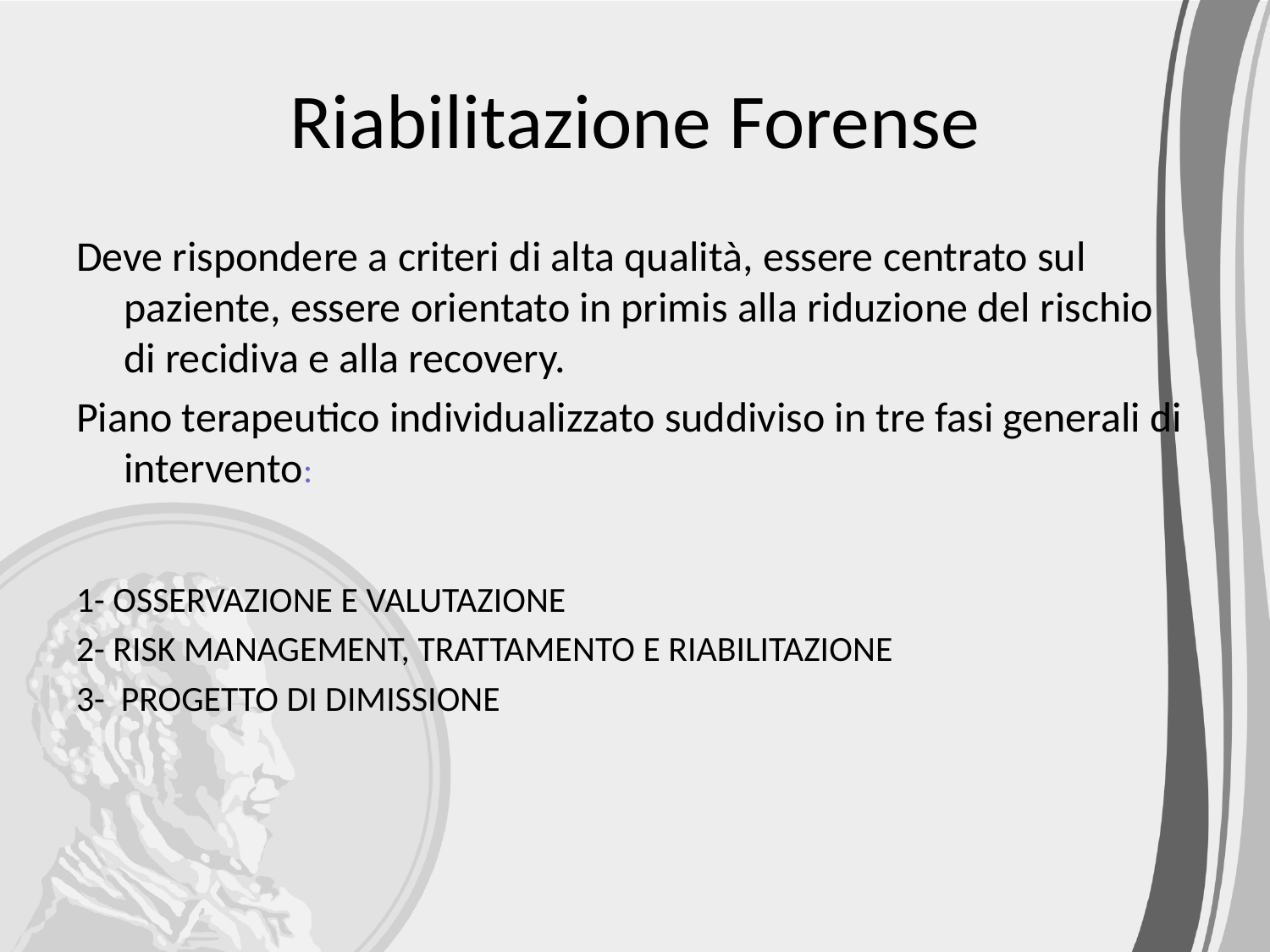

# Riabilitazione Forense
Deve rispondere a criteri di alta qualità, essere centrato sul paziente, essere orientato in primis alla riduzione del rischio di recidiva e alla recovery.
Piano terapeutico individualizzato suddiviso in tre fasi generali di intervento:

1- OSSERVAZIONE E VALUTAZIONE
2- RISK MANAGEMENT, TRATTAMENTO E RIABILITAZIONE
3-  PROGETTO DI DIMISSIONE